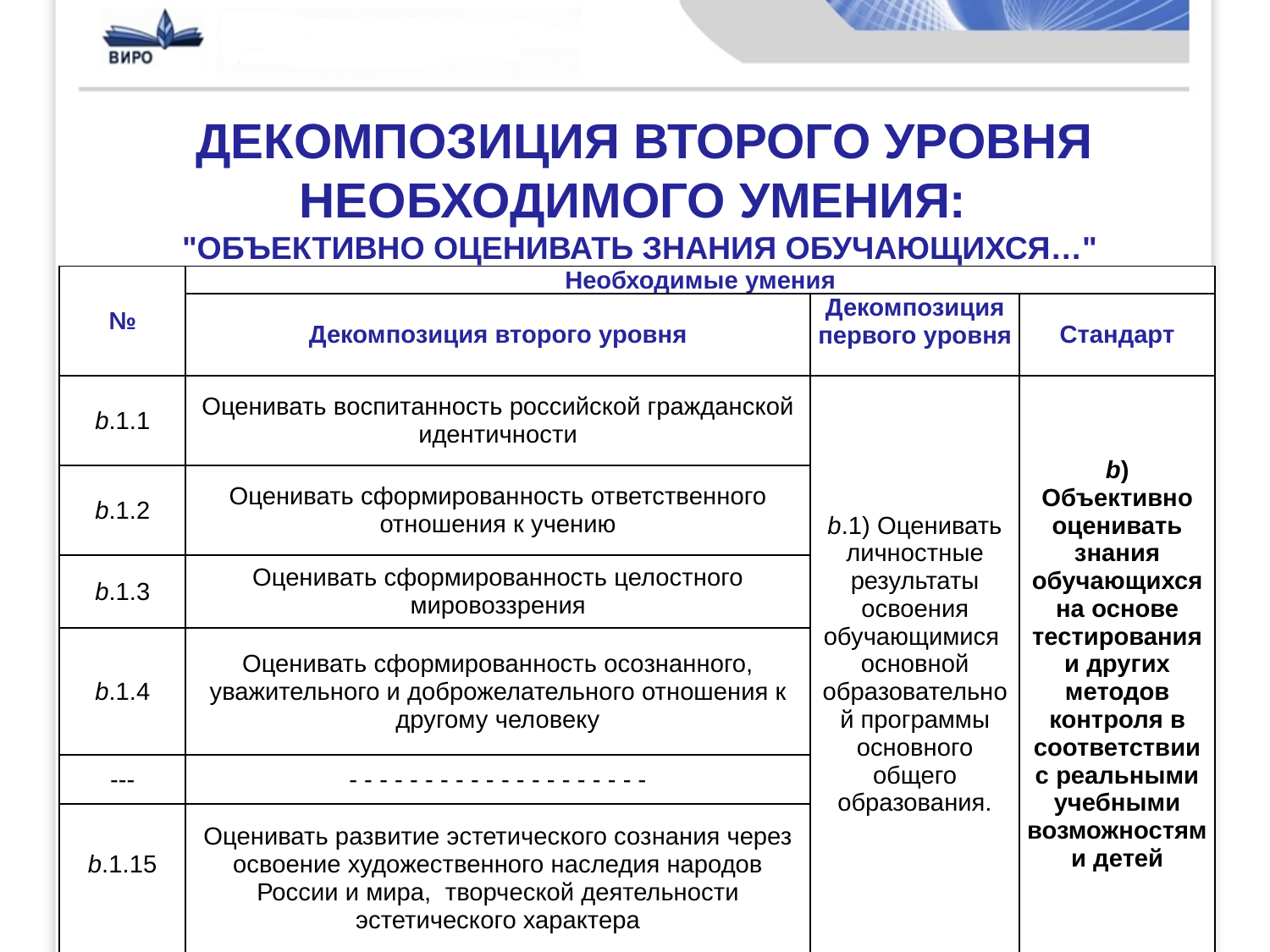

# Декомпозиция второго уровня необходимого умения: "Объективно оценивать знания обучающихся…"
| № | Необходимые умения |  |  |
| --- | --- | --- | --- |
|  | Декомпозиция второго уровня | Декомпозиция первого уровня | Стандарт |
| b.1.1 | Оценивать воспитанность российской гражданской идентичности | b.1) Оценивать личностные результаты освоения обучающимися основной образовательной программы основного общего образования. | b) Объективно оценивать знания обучающихся на основе тестирования и других методов контроля в соответствии с реальными учебными возможностями детей |
| b.1.2 | Оценивать сформированность ответственного отношения к учению |  |  |
| b.1.3 | Оценивать сформированность целостного мировоззрения |  |  |
| b.1.4 | Оценивать сформированность осознанного, уважительного и доброжелательного отношения к другому человеку |  |  |
| --- | - - - - - - - - - - - - - - - - - - - - |  |  |
| b.1.15 | Оценивать развитие эстетического сознания через освоение художественного наследия народов России и мира, творческой деятельности эстетического характера |  |  |